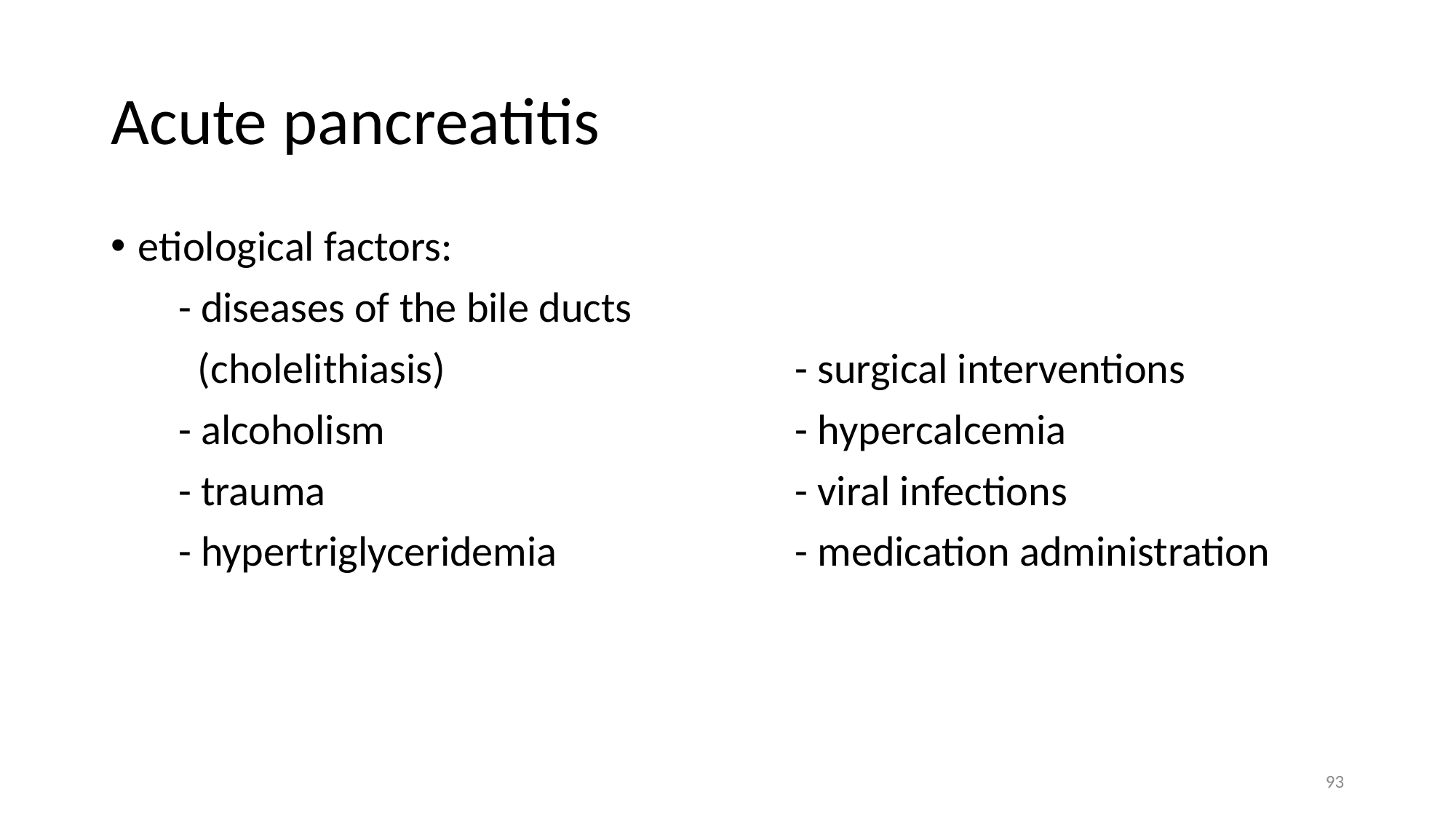

# Acute pancreatitis
etiological factors:
       - diseases of the bile ducts
         (cholelithiasis)
       - alcoholism
       - trauma
       - hypertriglyceridemia

       - surgical interventions
       - hypercalcemia
       - viral infections
       - medication administration
93